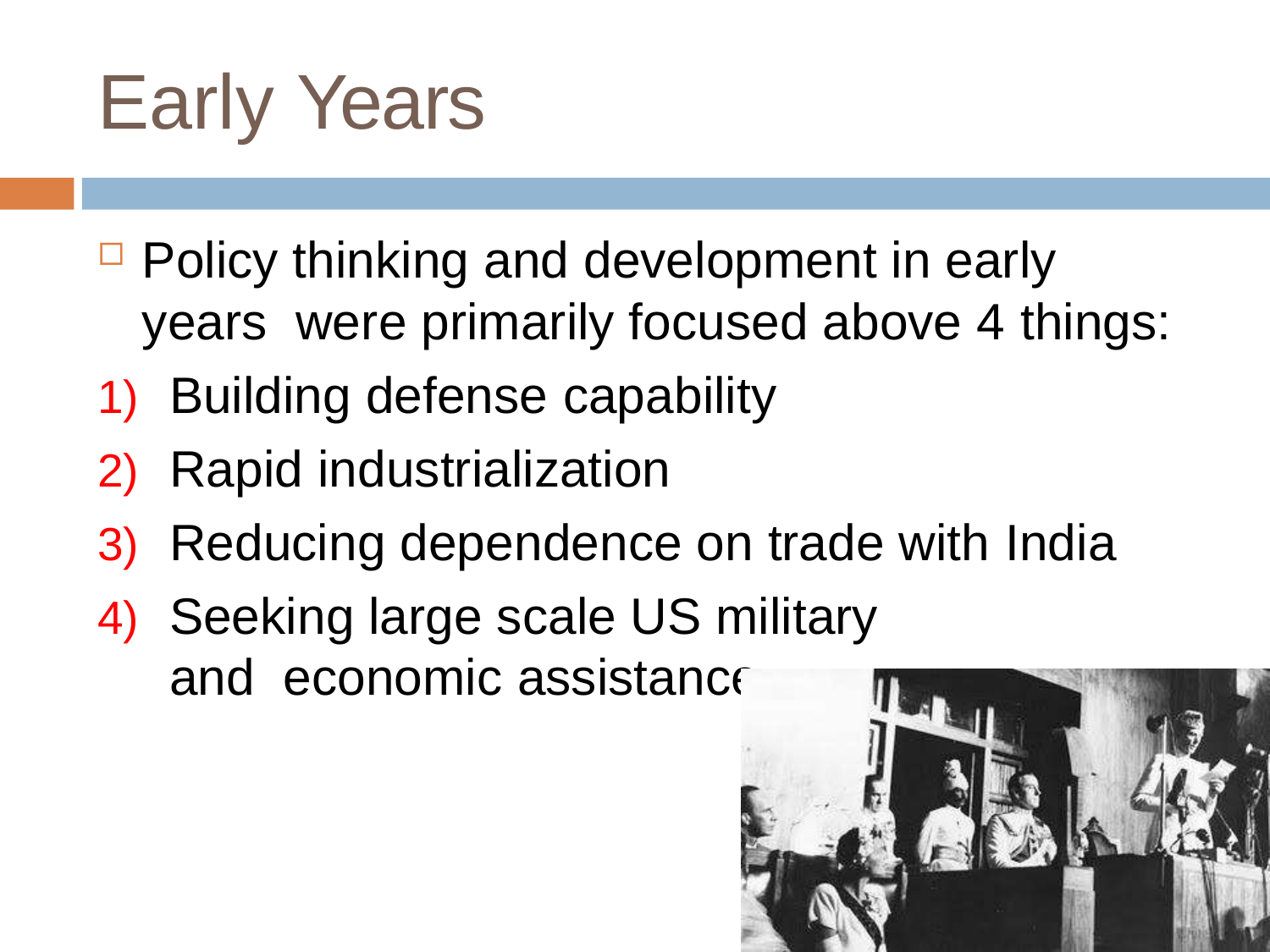

# Early Years
Policy thinking and development in early years  were primarily focused above 4 things:
Building defense capability
Rapid industrialization
Reducing dependence on trade with India
Seeking large scale US military and  economic assistance